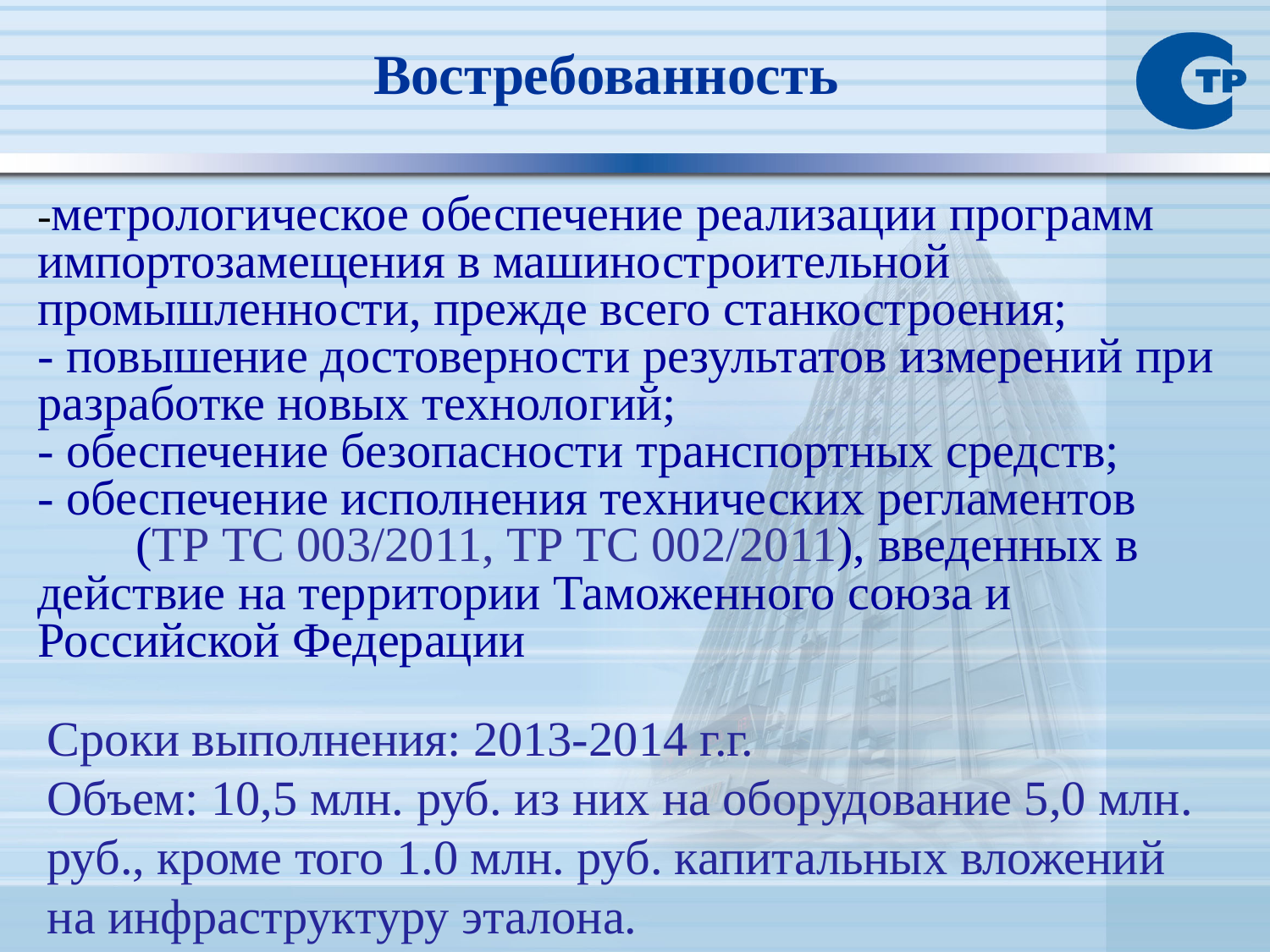

Востребованность
-метрологическое обеспечение реализации программ импортозамещения в машиностроительной промышленности, прежде всего станкостроения;
- повышение достоверности результатов измерений при разработке новых технологий;
- обеспечение безопасности транспортных средств;
- обеспечение исполнения технических регламентов                  (ТР ТС 003/2011, ТР ТС 002/2011), введенных в действие на территории Таможенного союза и Российской Федерации
Сроки выполнения: 2013-2014 г.г.
Объем: 10,5 млн. руб. из них на оборудование 5,0 млн. руб., кроме того 1.0 млн. руб. капитальных вложений на инфраструктуру эталона.